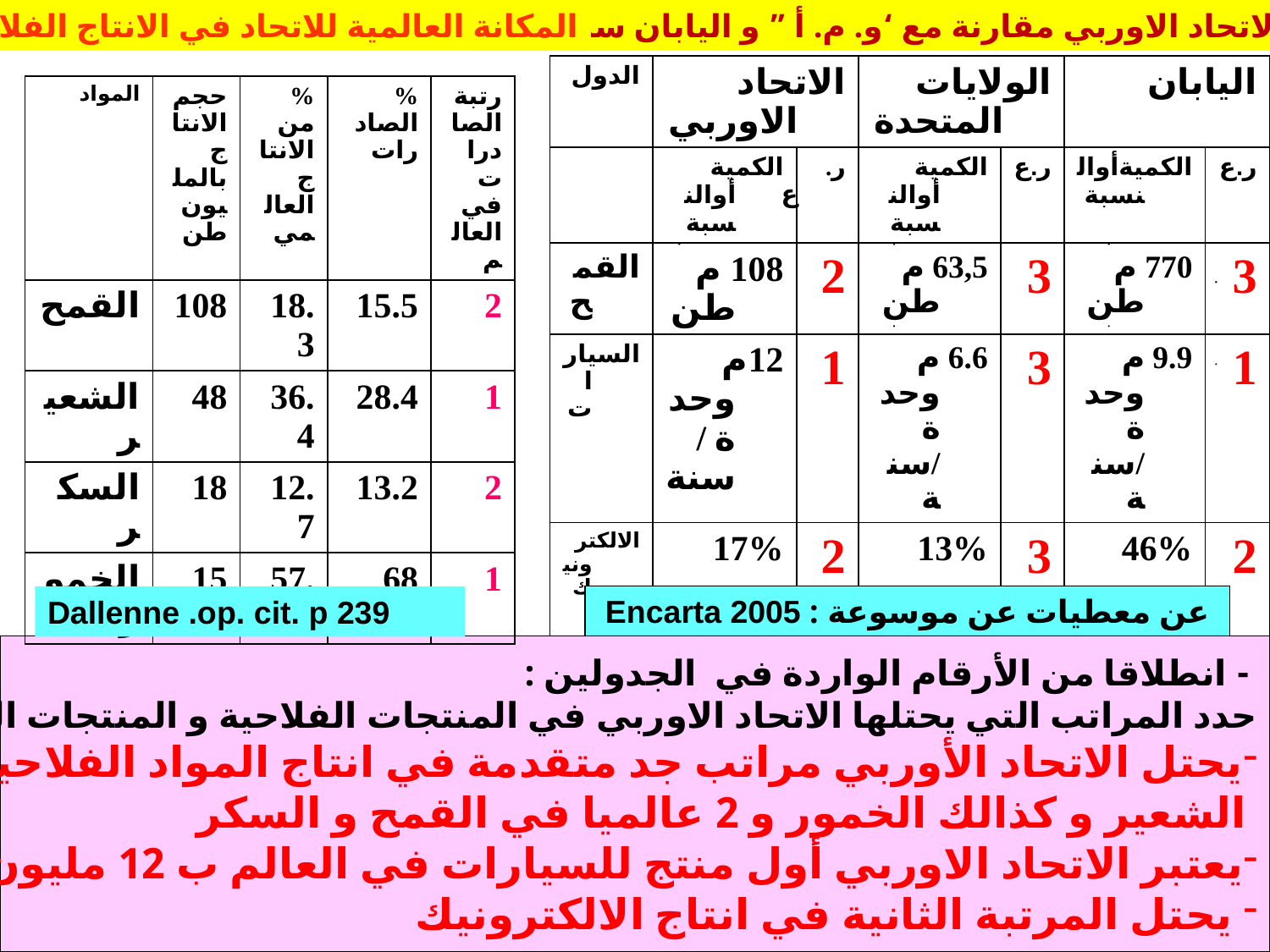

المكانة العالمية للاتحاد في الانتاج الفلاحي
مكانة الاتحاد الاوربي مقارنة مع ‘و. م. أ ” و اليابان سنة 2003
| الدول | الاتحاد الاوربي |  | الولايات المتحدة |  | اليابان |  |
| --- | --- | --- | --- | --- | --- | --- |
|  | الكمية أوالنسبة | ر.ع | الكمية أوالنسبة | ر.ع | الكميةأوالنسبة | ر.ع |
| القمح | 108 م طن | 2 | 63,5 م طن | 3 | 770 م طن | 3 |
| السيارات | 12م وحدة /سنة | 1 | 6.6 م وحدة /سنة | 3 | 9.9 م وحدة /سنة | 1 |
| الالكترونيك | 17% من انتاج العالم | 2 | 13% من انتاج العالم | 3 | 46% من انتاج العالم | 2 |
| المواد | حجم الانتاج بالمليون طن | % من الانتاج العالمي | % الصادرات | رتبة الصادرات في العالم |
| --- | --- | --- | --- | --- |
| القمح | 108 | 18.3 | 15.5 | 2 |
| الشعير | 48 | 36.4 | 28.4 | 1 |
| السكر | 18 | 12.7 | 13.2 | 2 |
| الخمور | 15 | 57.9 | 68 | 1 |

Dallenne .op. cit. p 239
عن معطيات عن موسوعة : Encarta 2005
 - انطلاقا من الأرقام الواردة في  الجدولين :
حدد المراتب التي يحتلها الاتحاد الاوربي في المنتجات الفلاحية و المنتجات الصناعية؟
يحتل الاتحاد الأوربي مراتب جد متقدمة في انتاج المواد الفلاحية : المرتبة 1 في انتاج
 الشعير و كذالك الخمور و 2 عالميا في القمح و السكر
يعتبر الاتحاد الاوربي أول منتج للسيارات في العالم ب 12 مليون وحدة في السنة
 يحتل المرتبة الثانية في انتاج الالكترونيك